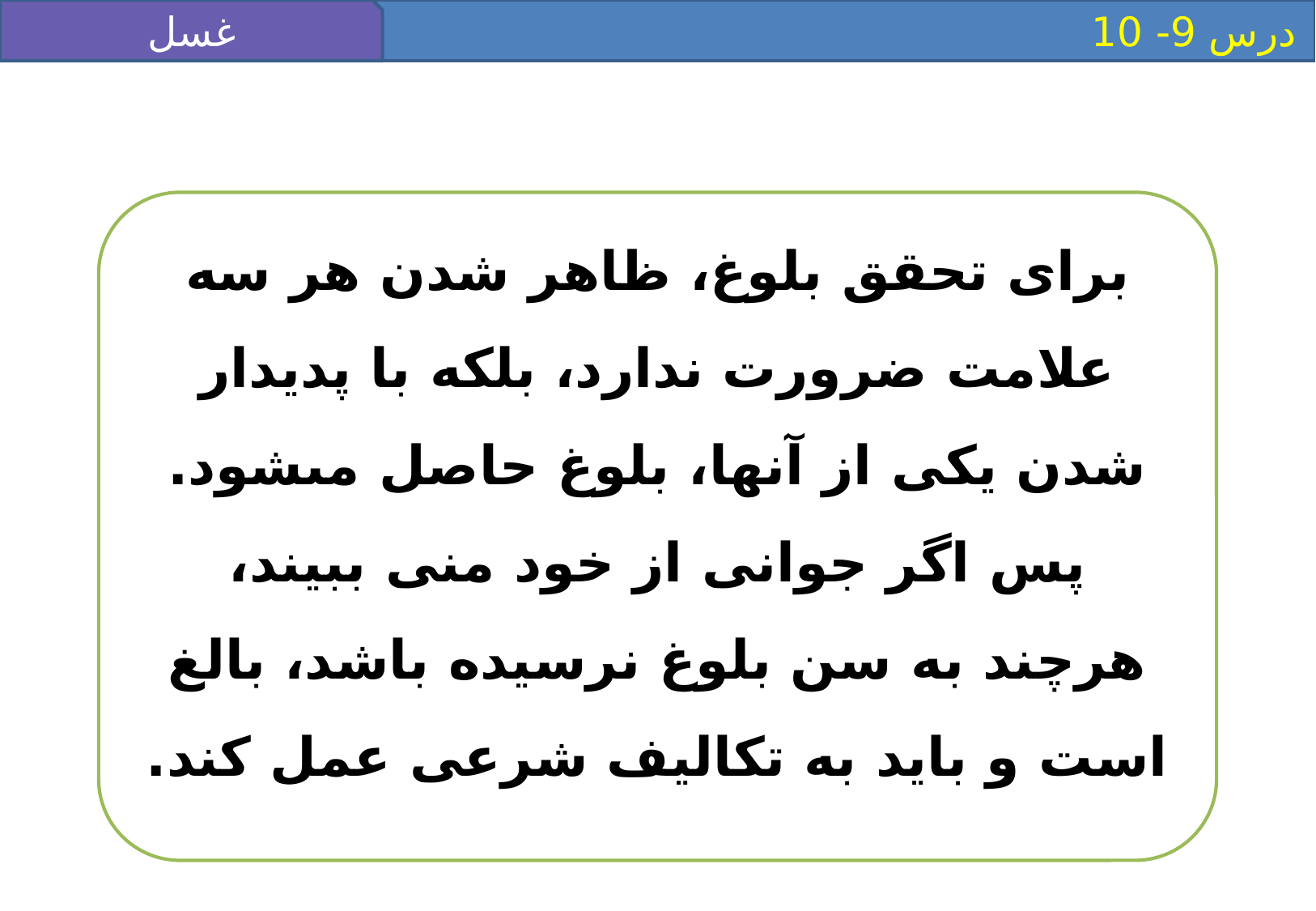

غسل
 درس 9- 10

براى تحقق بلوغ، ظاهر شدن هر سه علامت ضرورت ندارد، بلكه با پديدار شدن يكى از آنها، بلوغ حاصل مى‏شود. پس اگر جوانى از خود منى ببيند، هرچند به سن بلوغ نرسيده باشد، بالغ است و بايد به تكاليف شرعى عمل كند.